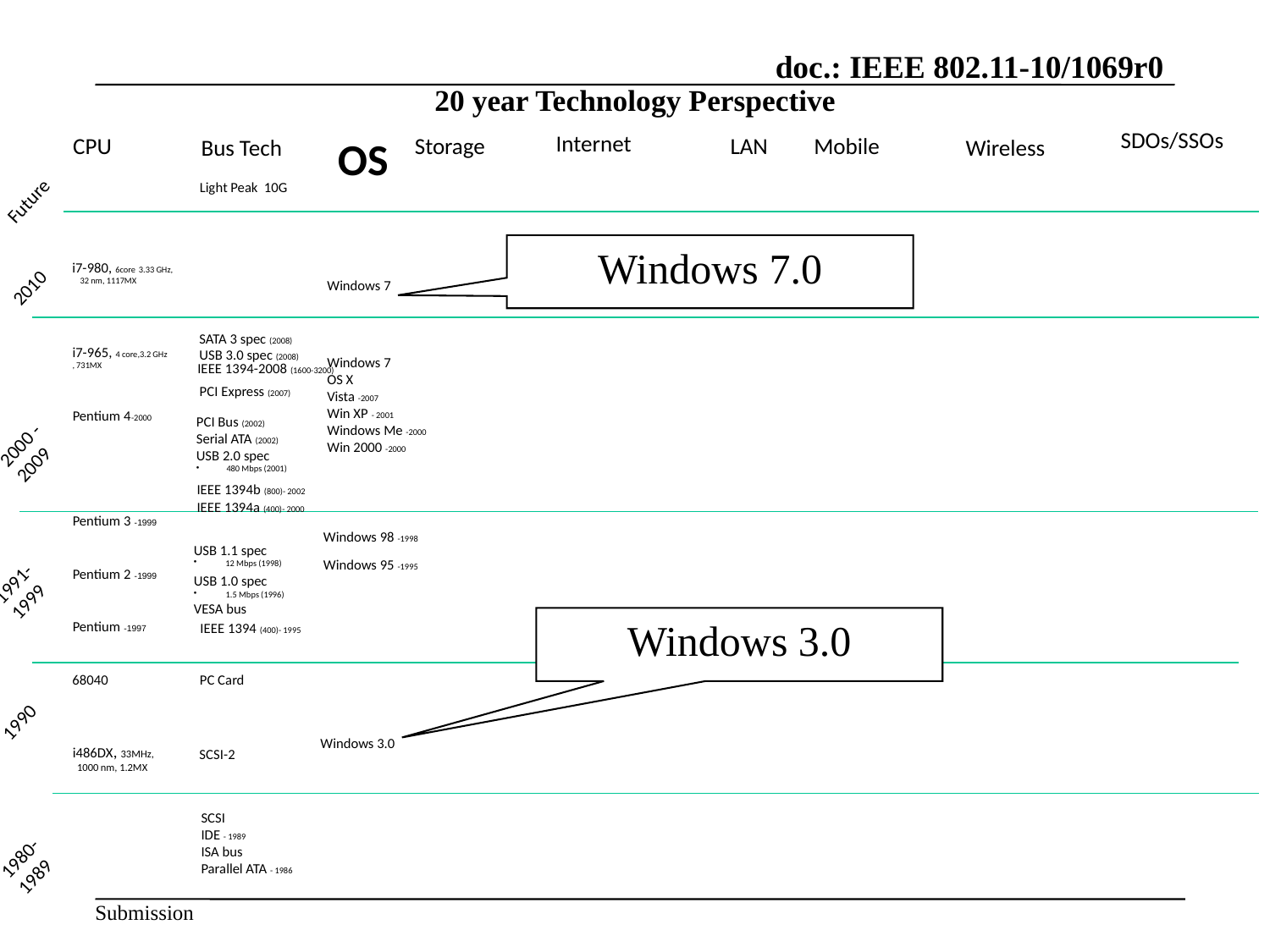

20 year Technology Perspective
SDOs/SSOs
Internet
CPU
OS
Storage
LAN
Mobile
Bus Tech
Wireless
Light Peak  10G
Future
Windows 7.0
i7-980, 6core 3.33 GHz,
    32 nm, 1117MX
2010
Windows 7
SATA 3 spec (2008)
USB 3.0 spec (2008)
i7-965, 4 core,3.2 GHz
, 731MX
Windows 7
OS X
Vista -2007
Win XP - 2001
Windows Me -2000
Win 2000 -2000
IEEE 1394-2008 (1600-3200)
PCI Express (2007)
Pentium 4-2000
PCI Bus (2002)
Serial ATA (2002)
USB 2.0 spec
480 Mbps (2001)
2000 -
2009
IEEE 1394b (800)- 2002
IEEE 1394a (400)- 2000
Pentium 3 -1999
Windows 98 -1998
USB 1.1 spec
 12 Mbps (1998)
Windows 95 -1995
Pentium 2 -1999

1991-
1999
USB 1.0 spec
 1.5 Mbps (1996)
VESA bus
Windows 3.0
Pentium -1997
IEEE 1394 (400)- 1995
68040
PC Card
1990
Windows 3.0
i486DX, 33MHz,
  1000 nm, 1.2MX
SCSI-2
SCSI
IDE - 1989
ISA bus
Parallel ATA - 1986
1980-
1989